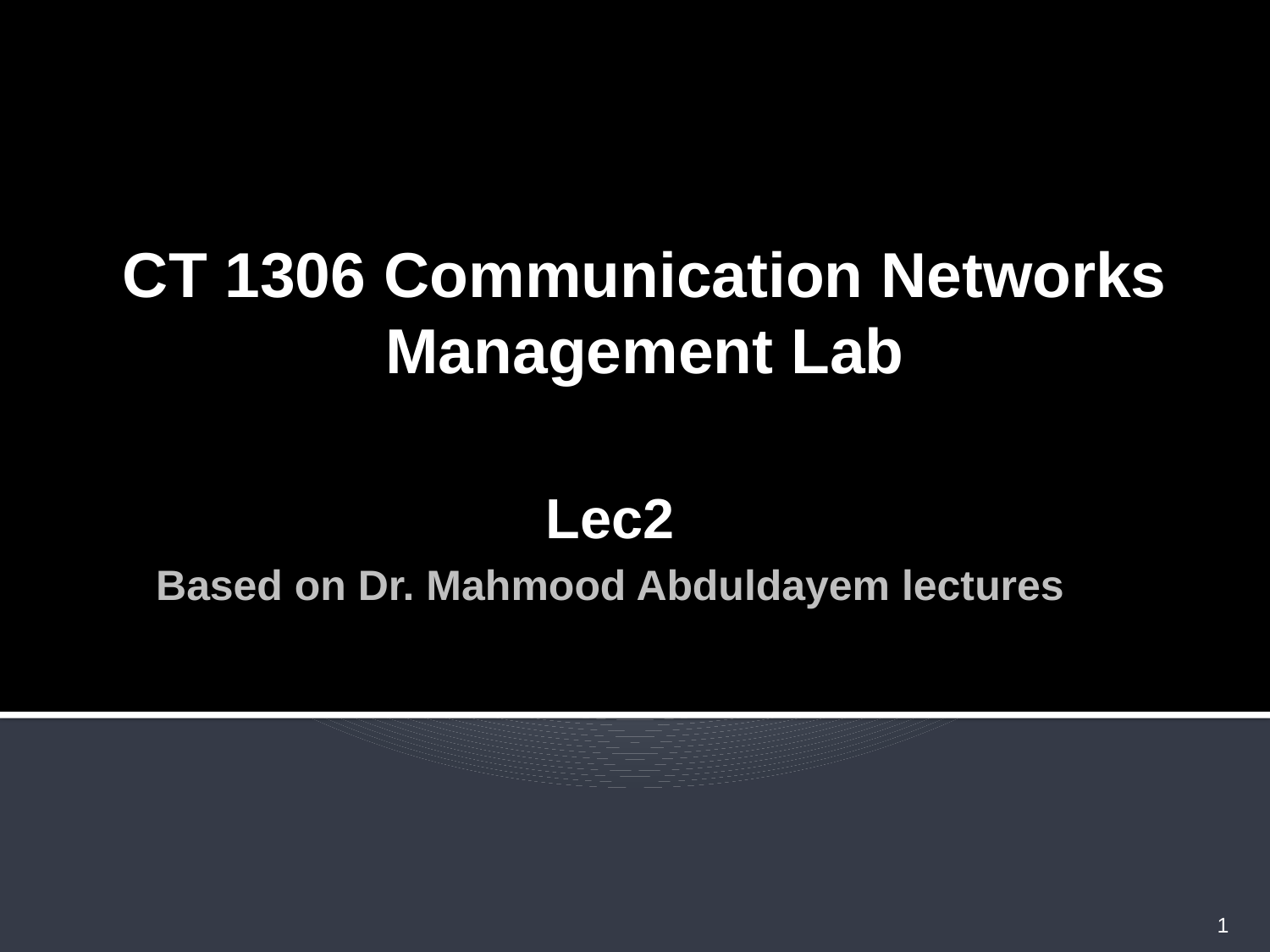

CT 1306 Communication Networks Management Lab

Lec2
Based on Dr. Mahmood Abduldayem lectures
1